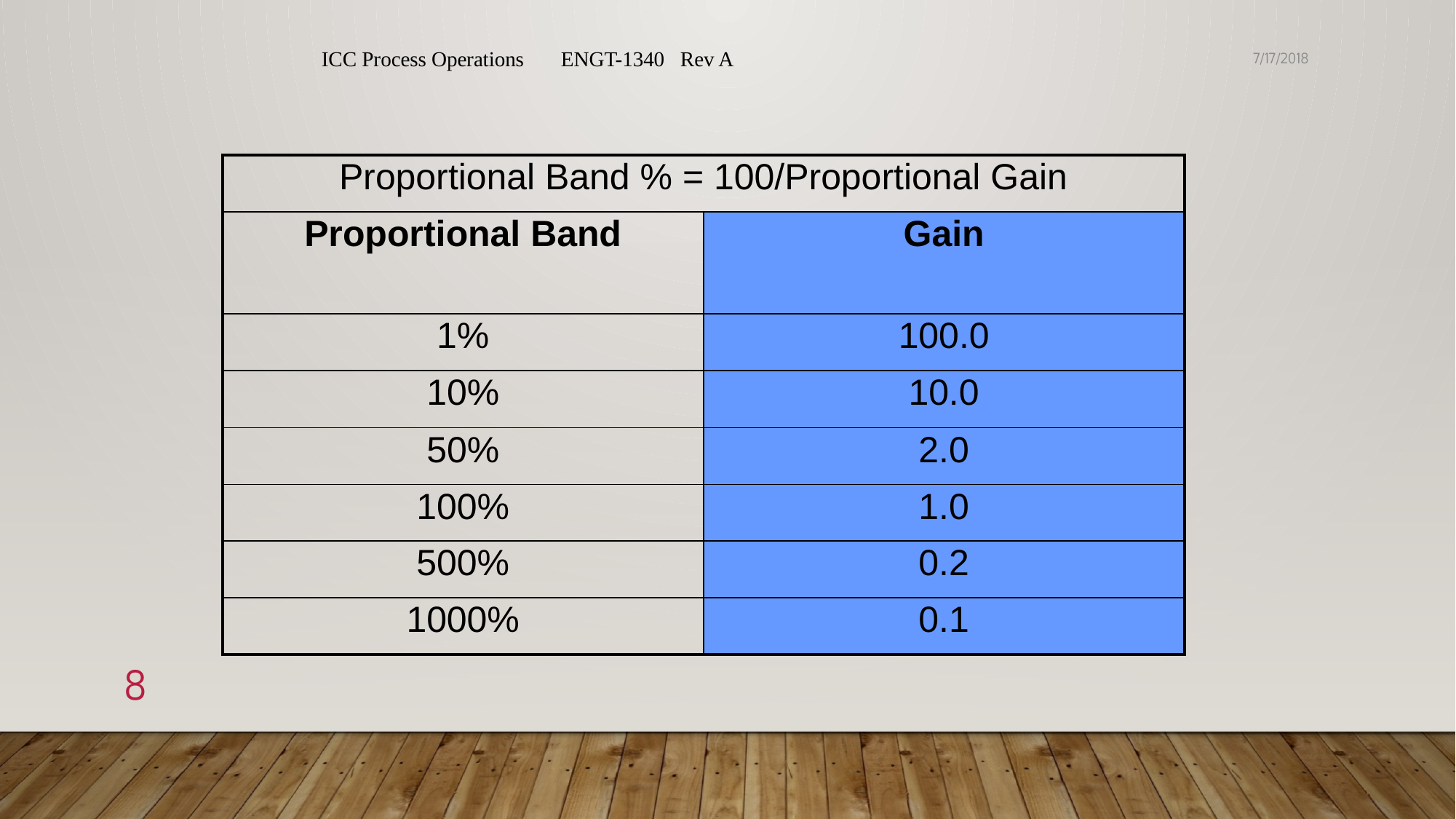

ICC Process Operations       ENGT-1340   Rev A
7/17/2018
| Proportional Band % = 100/Proportional Gain |  |
| --- | --- |
| Proportional Band | Gain |
| 1% | 100.0 |
| 10% | 10.0 |
| 50% | 2.0 |
| 100% | 1.0 |
| 500% | 0.2 |
| 1000% | 0.1 |
8